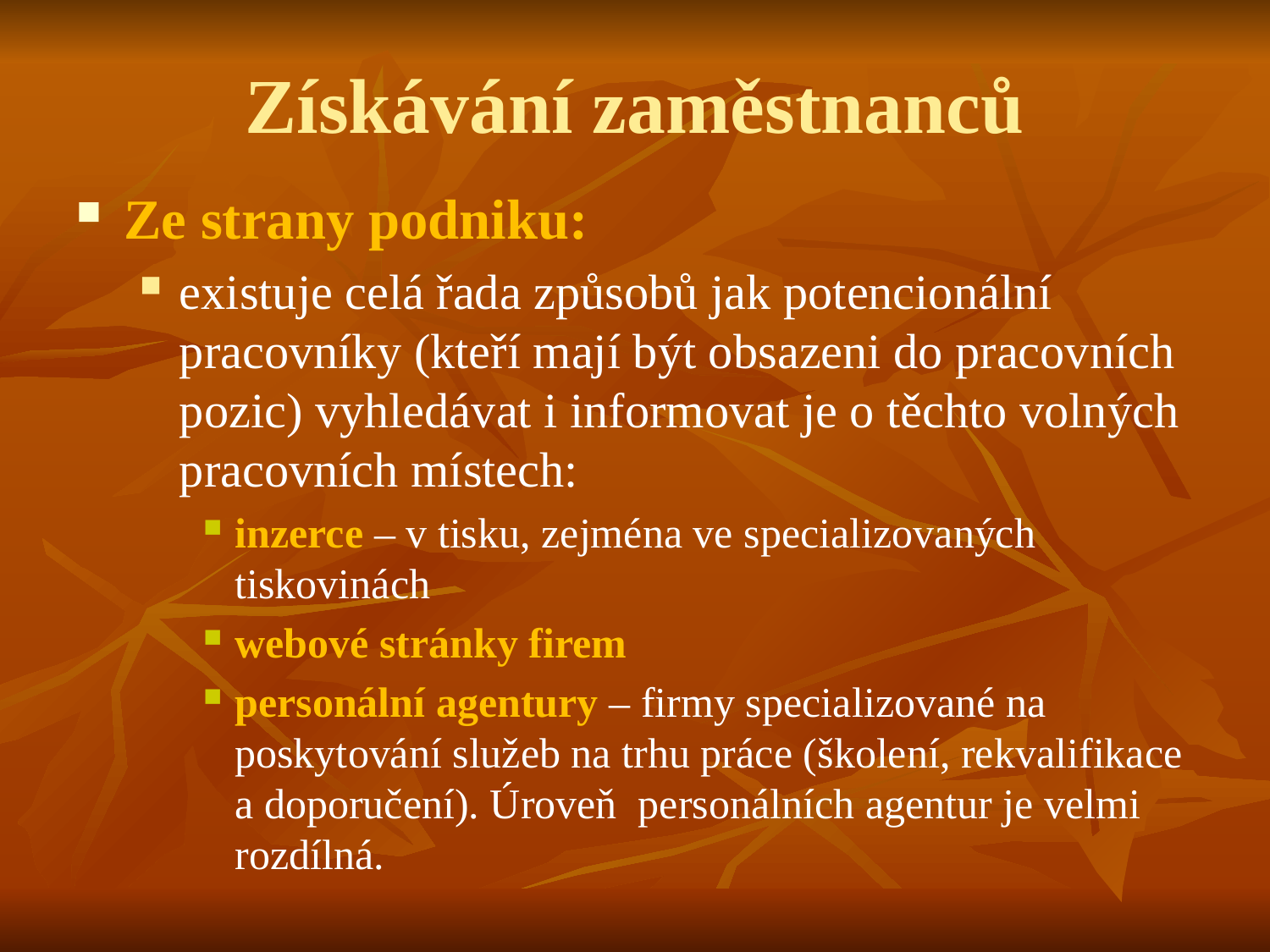

# Získávání zaměstnanců
Ze strany podniku:
existuje celá řada způsobů jak potencionální pracovníky (kteří mají být obsazeni do pracovních pozic) vyhledávat i informovat je o těchto volných pracovních místech:
inzerce – v tisku, zejména ve specializovaných tiskovinách
webové stránky firem
personální agentury – firmy specializované na poskytování služeb na trhu práce (školení, rekvalifikace a doporučení). Úroveň  personálních agentur je velmi rozdílná.